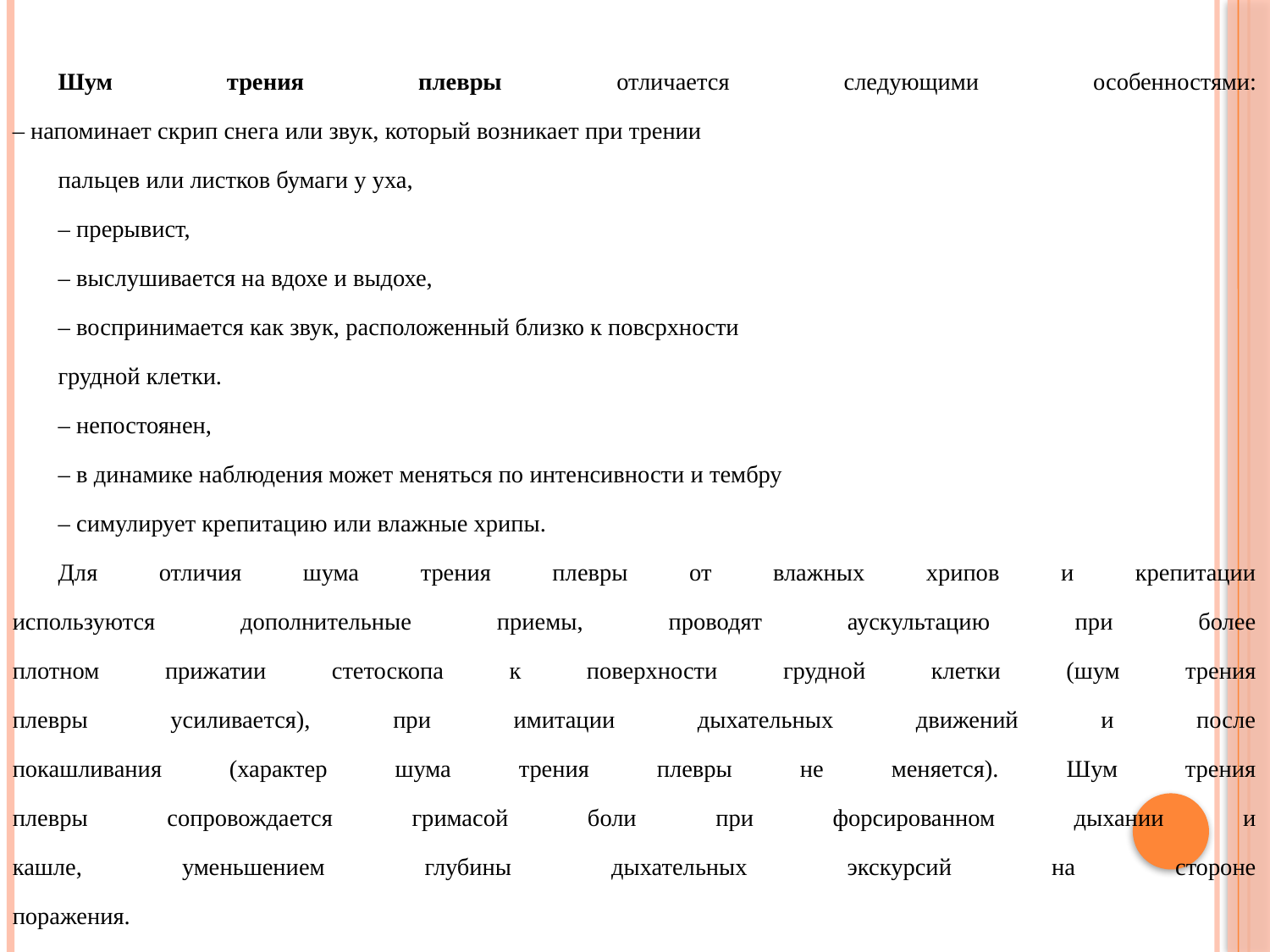

Шум трения плевры отличается следующими особенностями:
– напоминает скрип снега или звук, который возникает при трении
пальцев или листков бумаги у уха,
– прерывист,
– выслушивается на вдохе и выдохе,
– воспринимается как звук, расположенный близко к повсрхности
грудной клетки.
– непостоянен,
– в динамике наблюдения может меняться по интенсивности и тембру
– симулирует крепитацию или влажные хрипы.
Для отличия шума трения плевры от влажных хрипов и крепитации
используются дополнительные приемы, проводят аускультацию при более
плотном прижатии стетоскопа к поверхности грудной клетки (шум трения
плевры усиливается), при имитации дыхательных движений и после
покашливания (характер шума трения плевры не меняется). Шум трения
плевры сопровождается гримасой боли при форсированном дыхании и
кашле, уменьшением глубины дыхательных экскурсий на стороне
поражения.